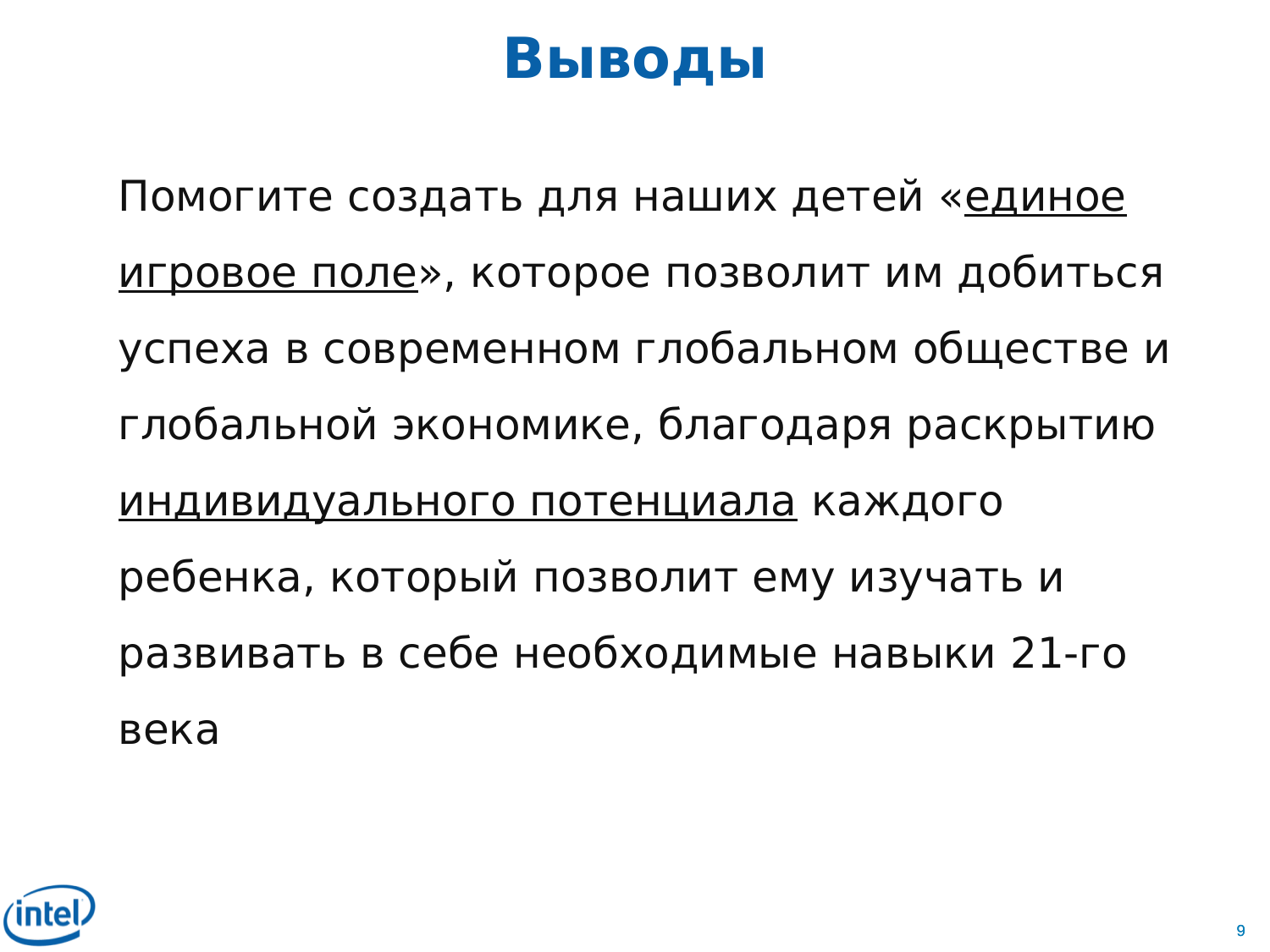

# Выводы
Помогите создать для наших детей «единое игровое поле», которое позволит им добиться успеха в современном глобальном обществе и глобальной экономике, благодаря раскрытию индивидуального потенциала каждого ребенка, который позволит ему изучать и развивать в себе необходимые навыки 21-го века